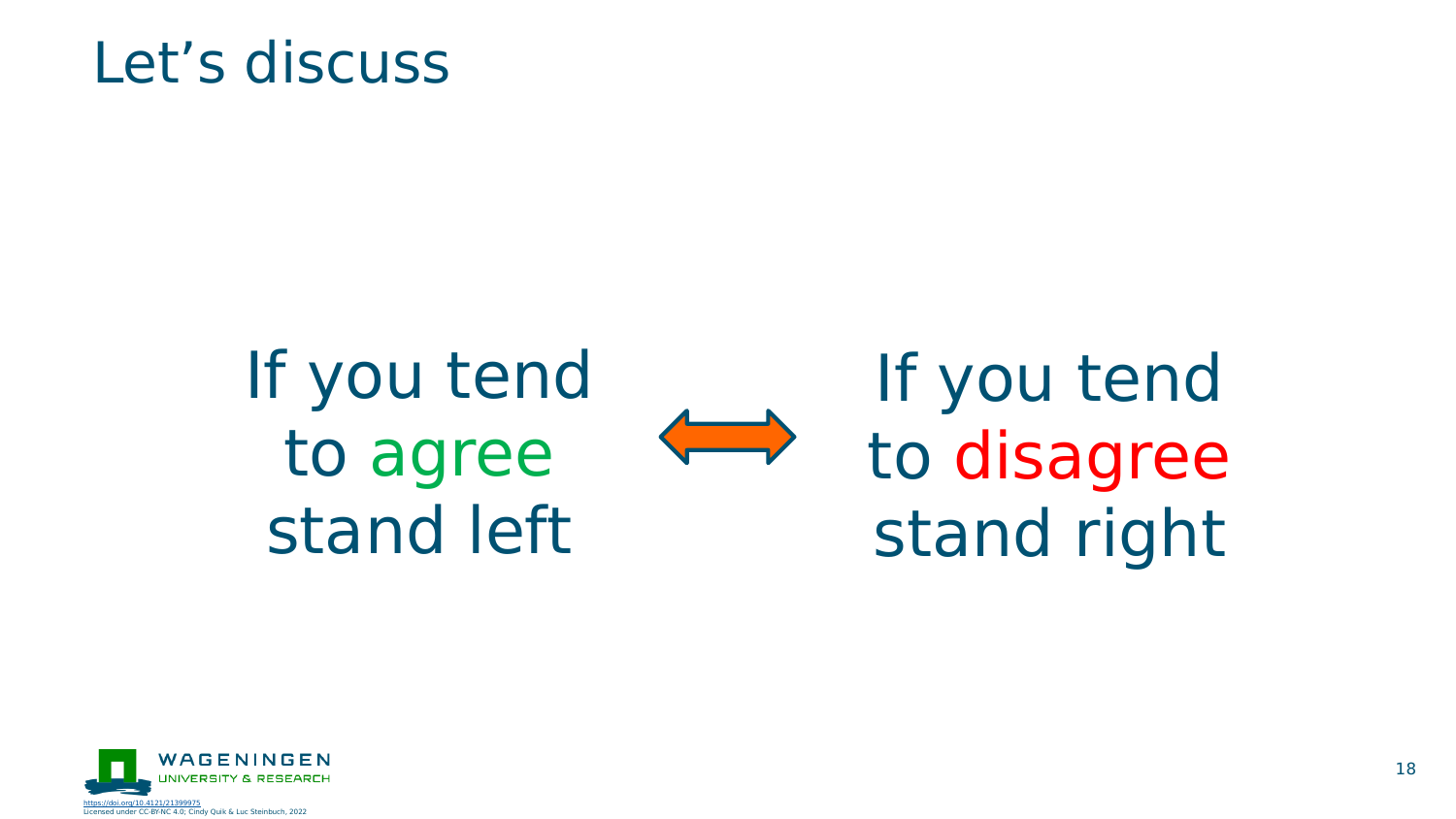

# Let’s discuss
If you tend
to agree
stand left
If you tend
to disagree
stand right

18